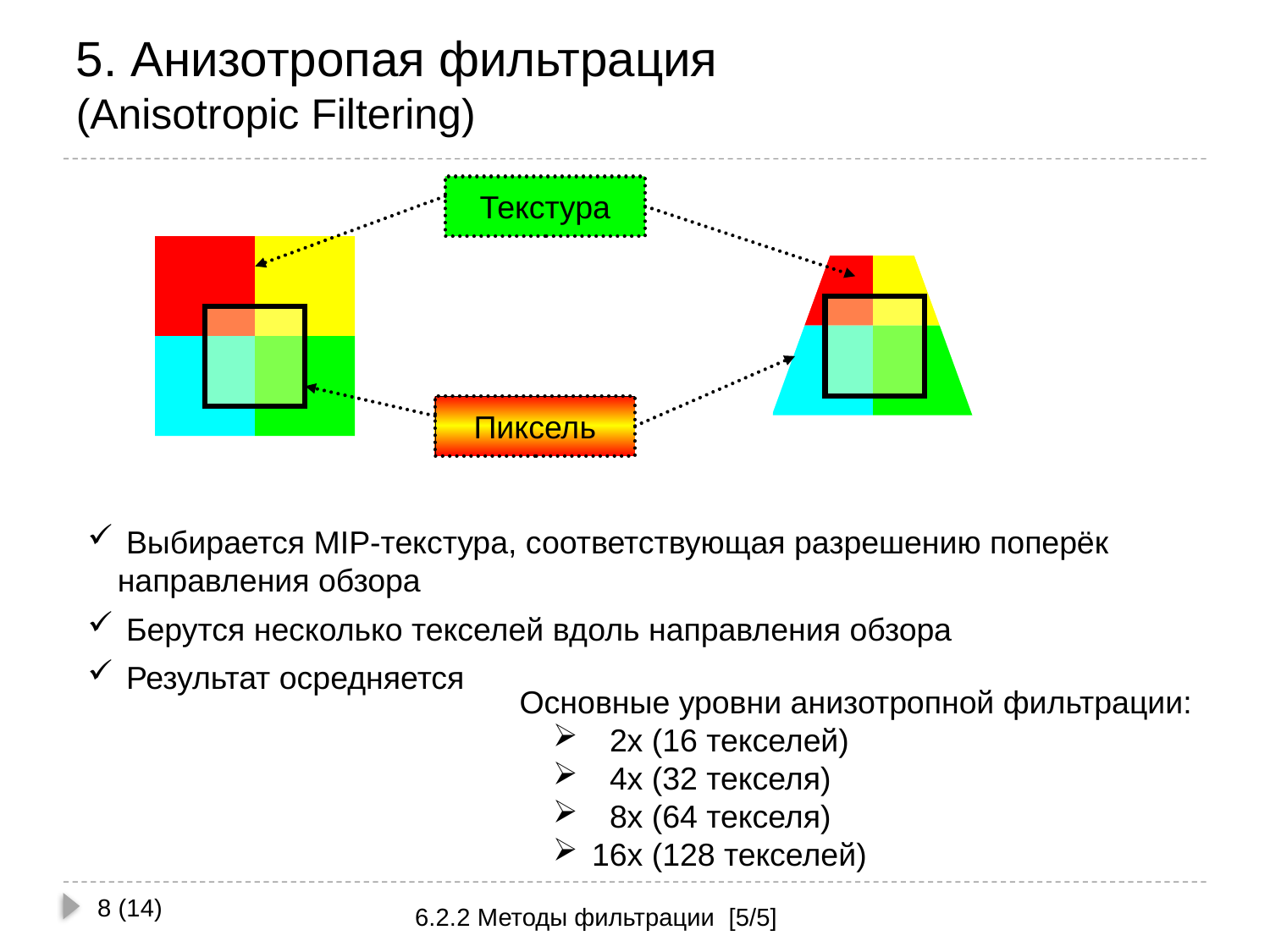

# 5. Анизотропая фильтрация (Anisotropic Filtering)
Текстура

Пиксель
 Выбирается MIP-текстура, соответствующая разрешению поперёк направления обзора
 Берутся несколько текселей вдоль направления обзора
 Результат осредняется
Основные уровни анизотропной фильтрации:
   2x (16 текселей)
   4x (32 текселя)
   8x (64 текселя)
 16x (128 текселей)
8 (14)
6.2.2 Методы фильтрации  [5/5]